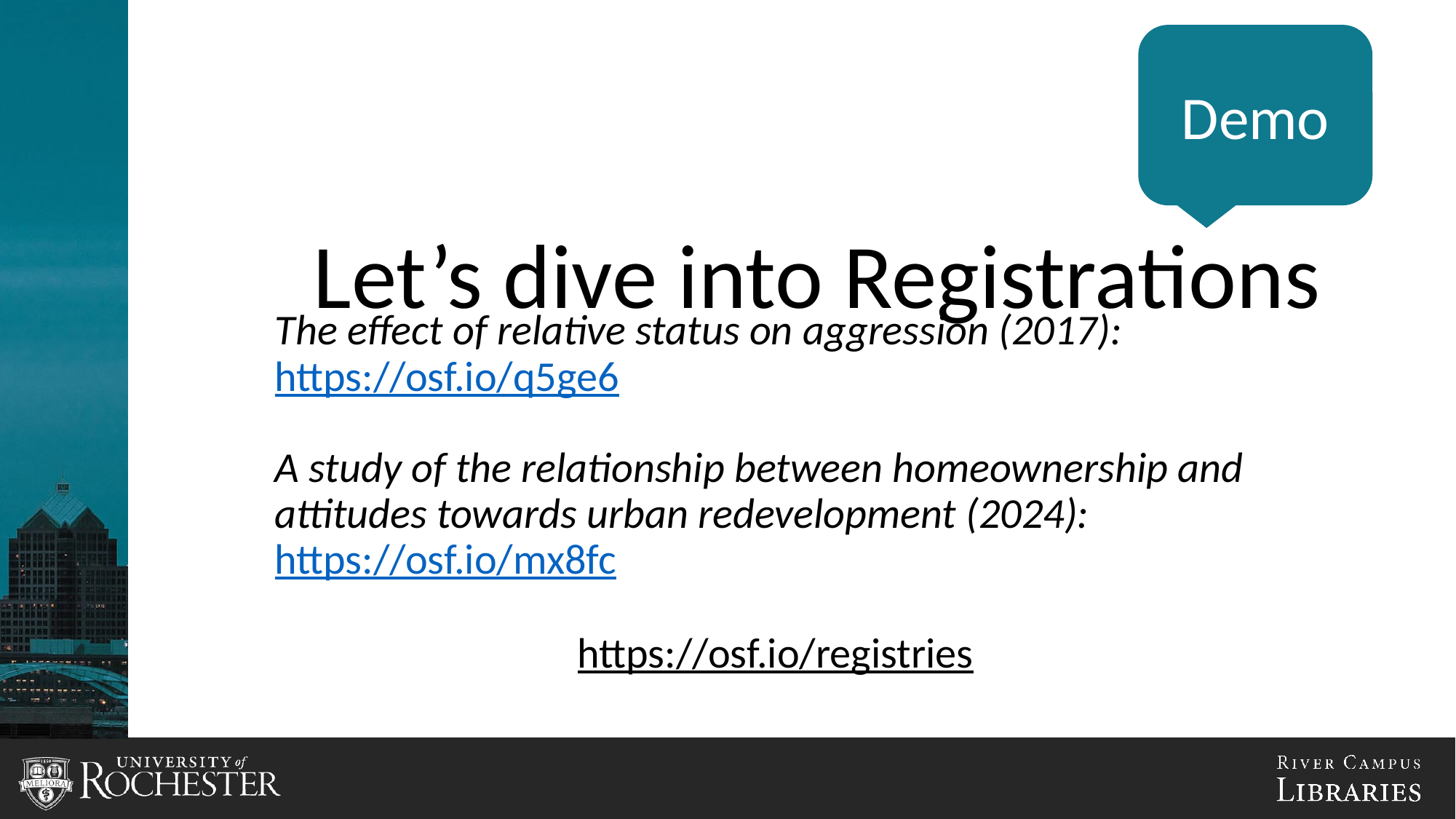

Demo
# Let’s dive into Registrations
The effect of relative status on aggression (2017): https://osf.io/q5ge6
A study of the relationship between homeownership and attitudes towards urban redevelopment (2024): https://osf.io/mx8fc
https://osf.io/registries